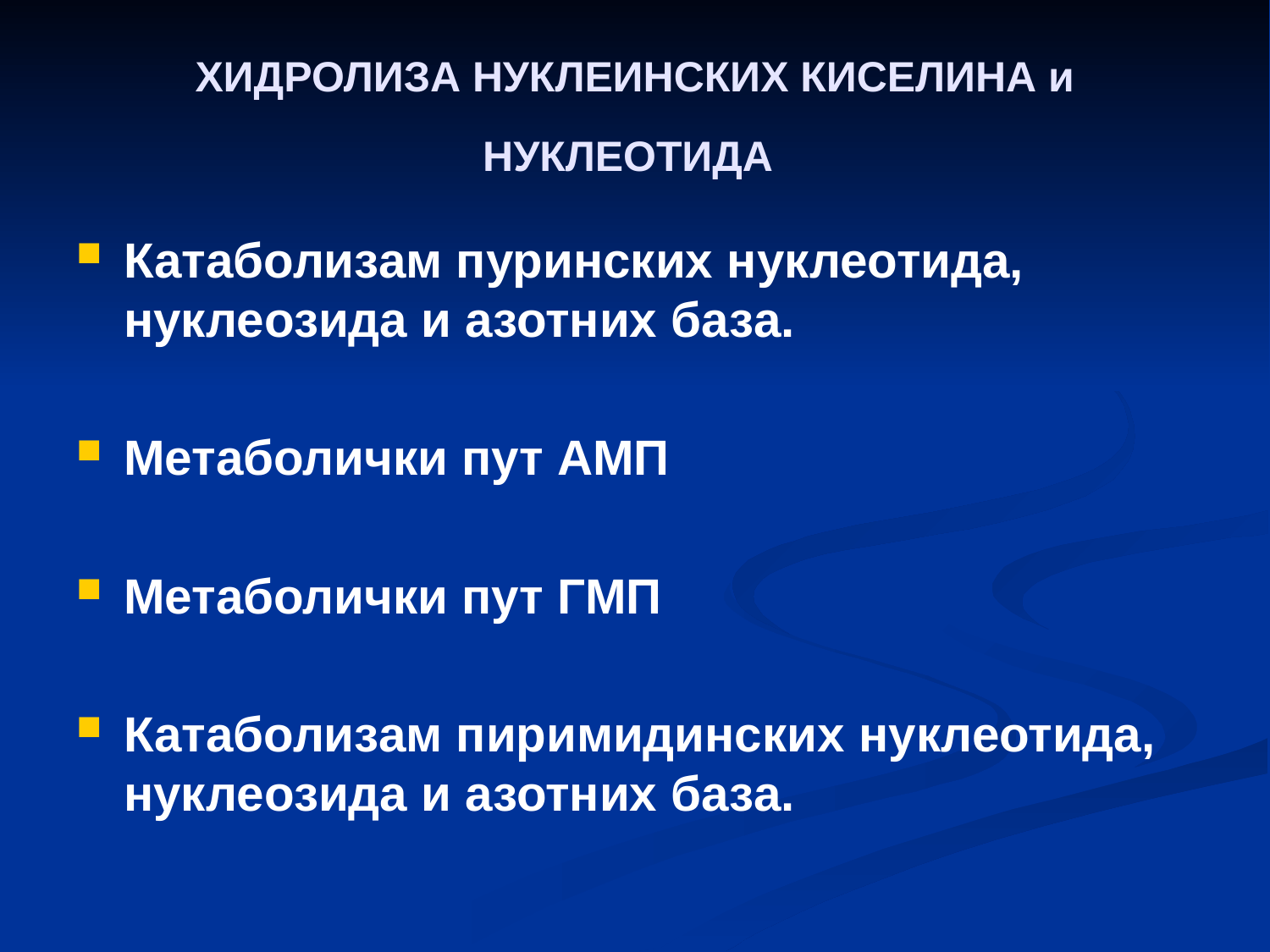

# ХИДРОЛИЗА НУКЛЕИНСКИХ КИСЕЛИНА и НУКЛЕОТИДА
Катаболизам пуринских нуклеотида, нуклеозида и азотних база.

Метаболички пут АМП

Метаболички пут ГМП

Катаболизам пиримидинских нуклеотида, нуклеозида и азотних база.